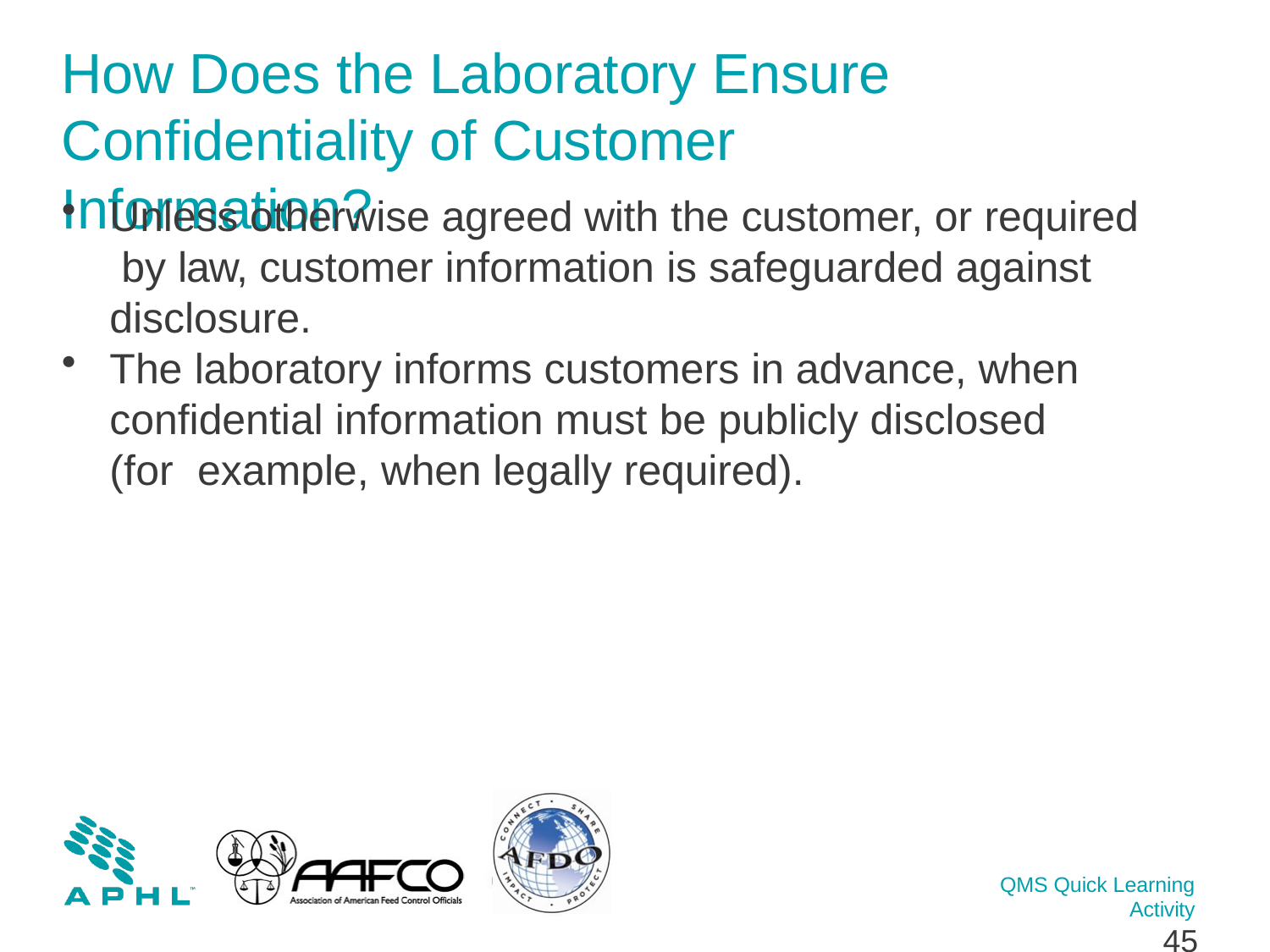

# How Does the Laboratory Ensure  Confidentiality of Customer Information?
Unless otherwise agreed with the customer, or required  by law, customer information is safeguarded against  disclosure.
The laboratory informs customers in advance, when  confidential information must be publicly disclosed (for  example, when legally required).

QMS Quick Learning Activity
45